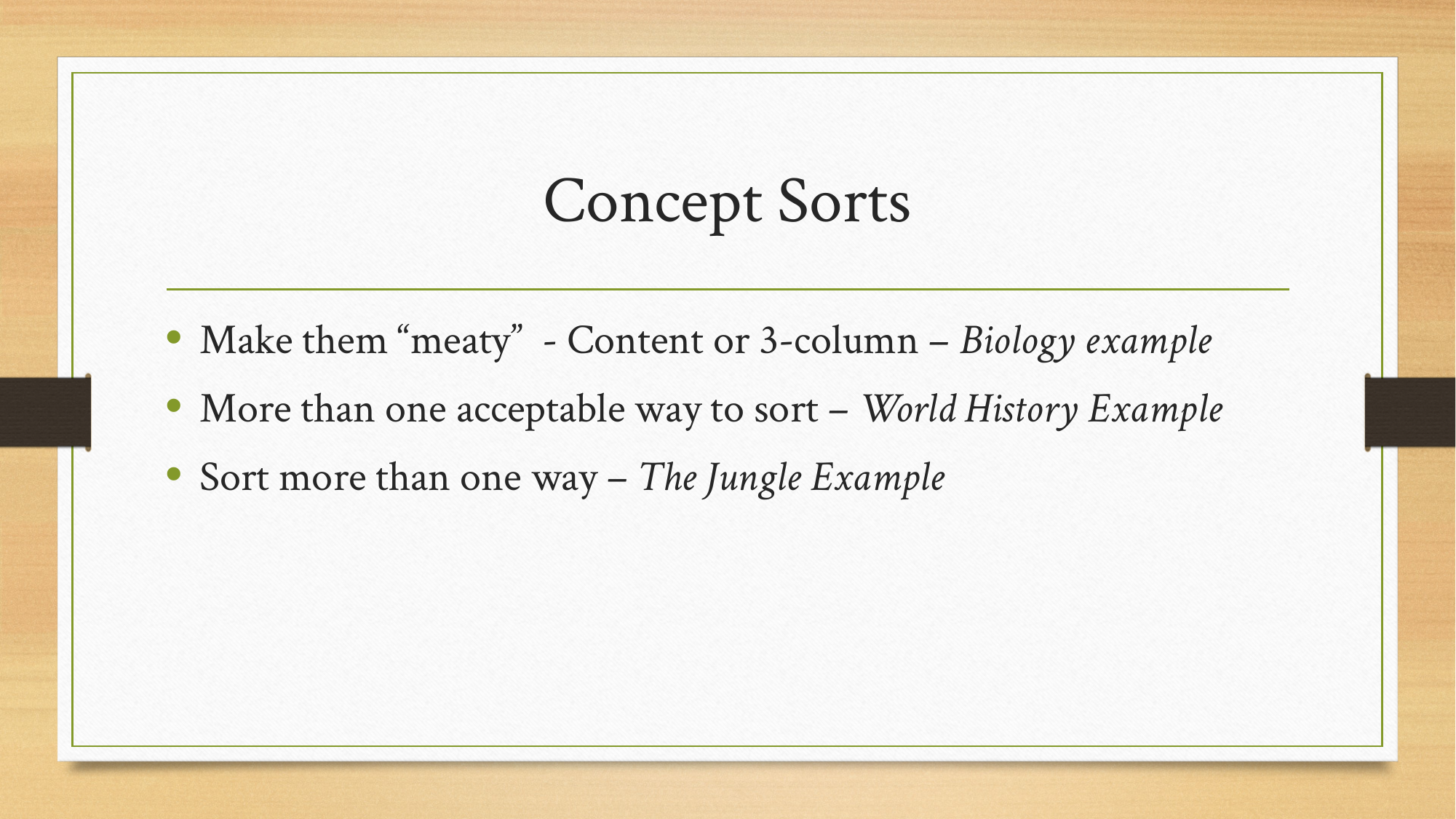

# Concept Sorts
Make them “meaty”  - Content or 3-column – Biology example
More than one acceptable way to sort – World History Example
Sort more than one way – The Jungle Example